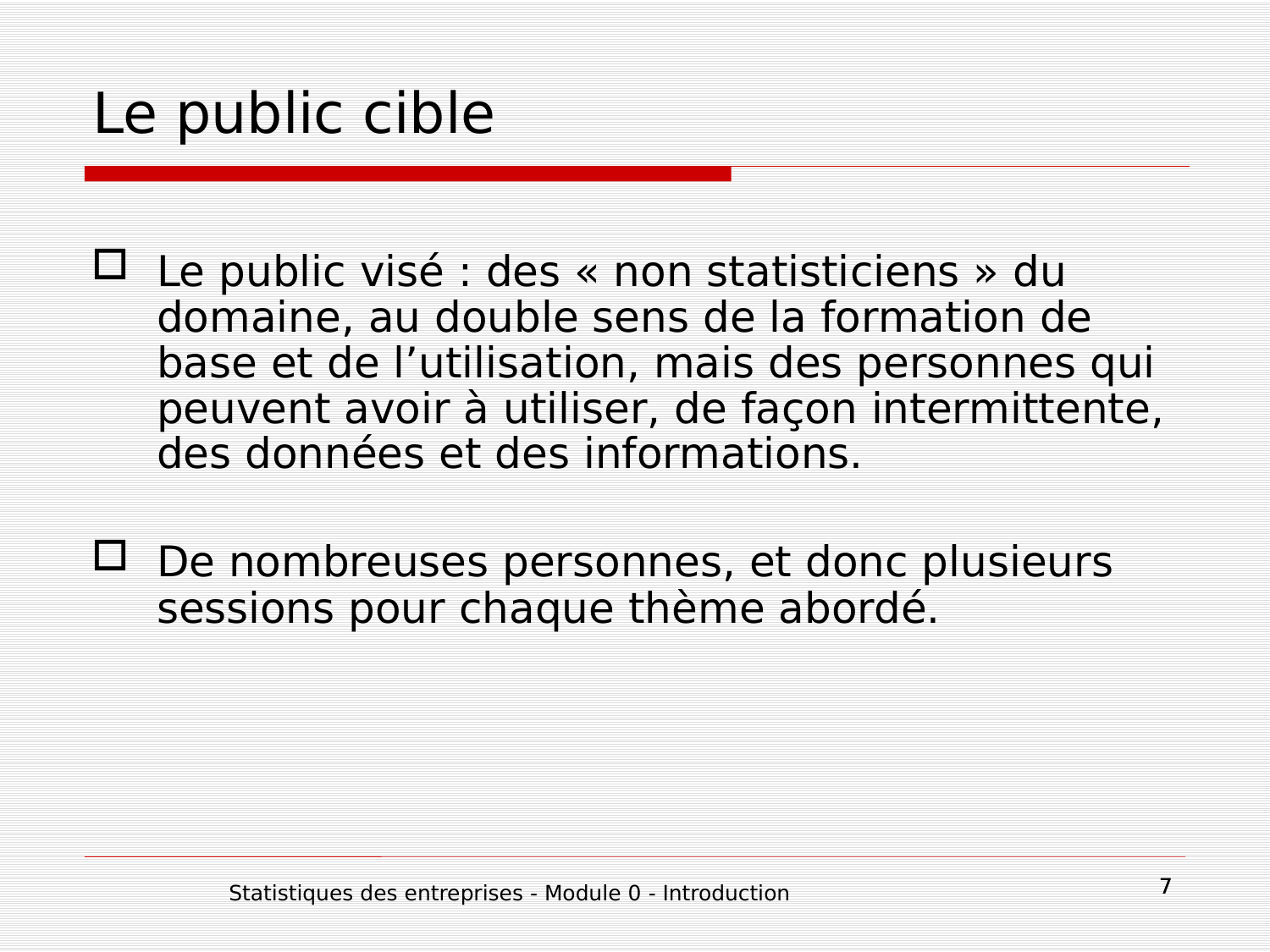

# Le public cible
Le public visé : des « non statisticiens » du domaine, au double sens de la formation de base et de l’utilisation, mais des personnes qui peuvent avoir à utiliser, de façon intermittente, des données et des informations.

De nombreuses personnes, et donc plusieurs sessions pour chaque thème abordé.
7
7
Statistiques des entreprises - Module 0 - Introduction